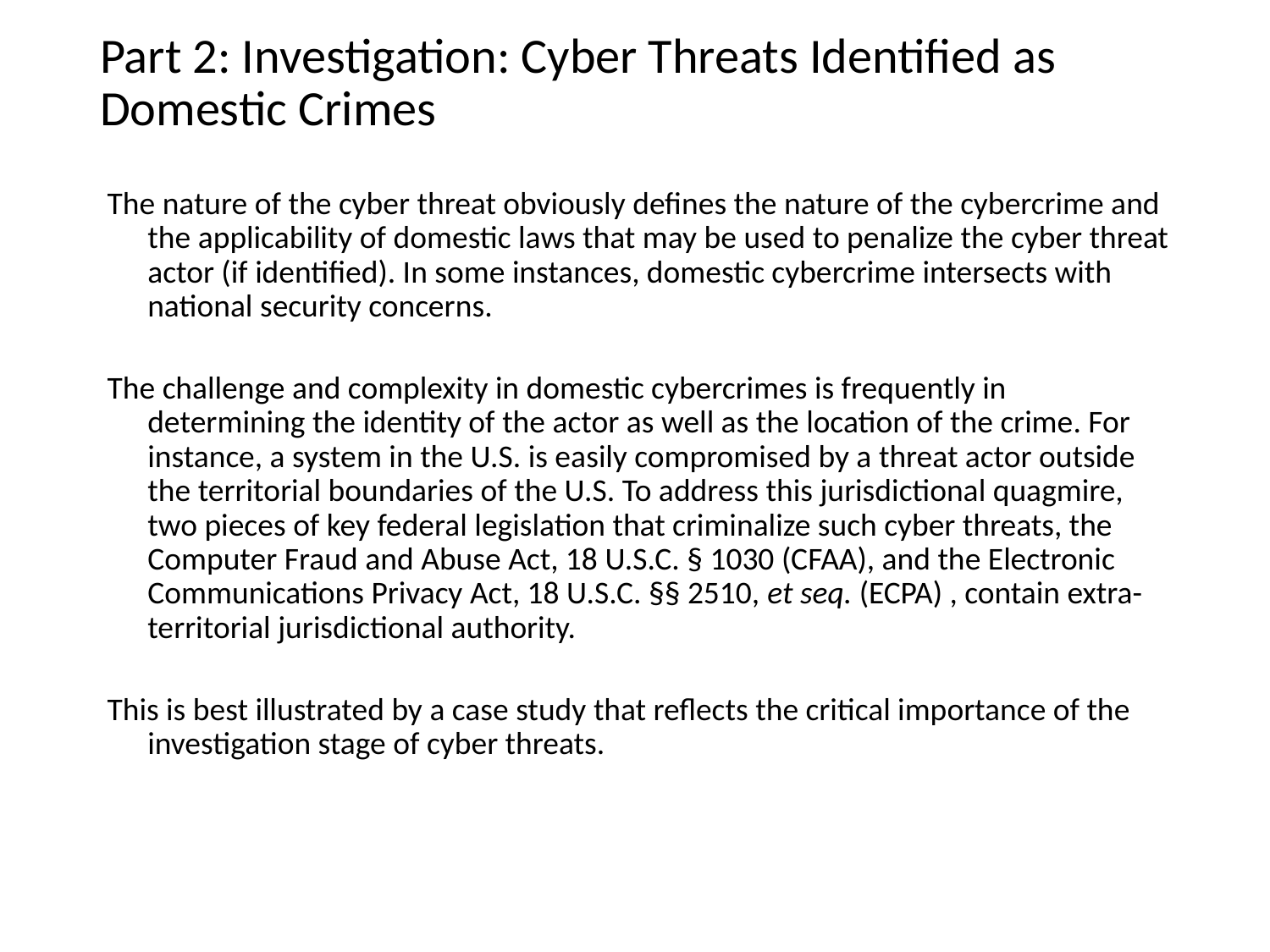

# Part 2: Investigation: Cyber Threats Identified as Domestic Crimes

The nature of the cyber threat obviously defines the nature of the cybercrime and the applicability of domestic laws that may be used to penalize the cyber threat actor (if identified). In some instances, domestic cybercrime intersects with national security concerns.

The challenge and complexity in domestic cybercrimes is frequently in determining the identity of the actor as well as the location of the crime. For instance, a system in the U.S. is easily compromised by a threat actor outside the territorial boundaries of the U.S. To address this jurisdictional quagmire, two pieces of key federal legislation that criminalize such cyber threats, the Computer Fraud and Abuse Act, 18 U.S.C. § 1030 (CFAA), and the Electronic Communications Privacy Act, 18 U.S.C. §§ 2510, et seq. (ECPA) , contain extra-territorial jurisdictional authority.

This is best illustrated by a case study that reflects the critical importance of the investigation stage of cyber threats.